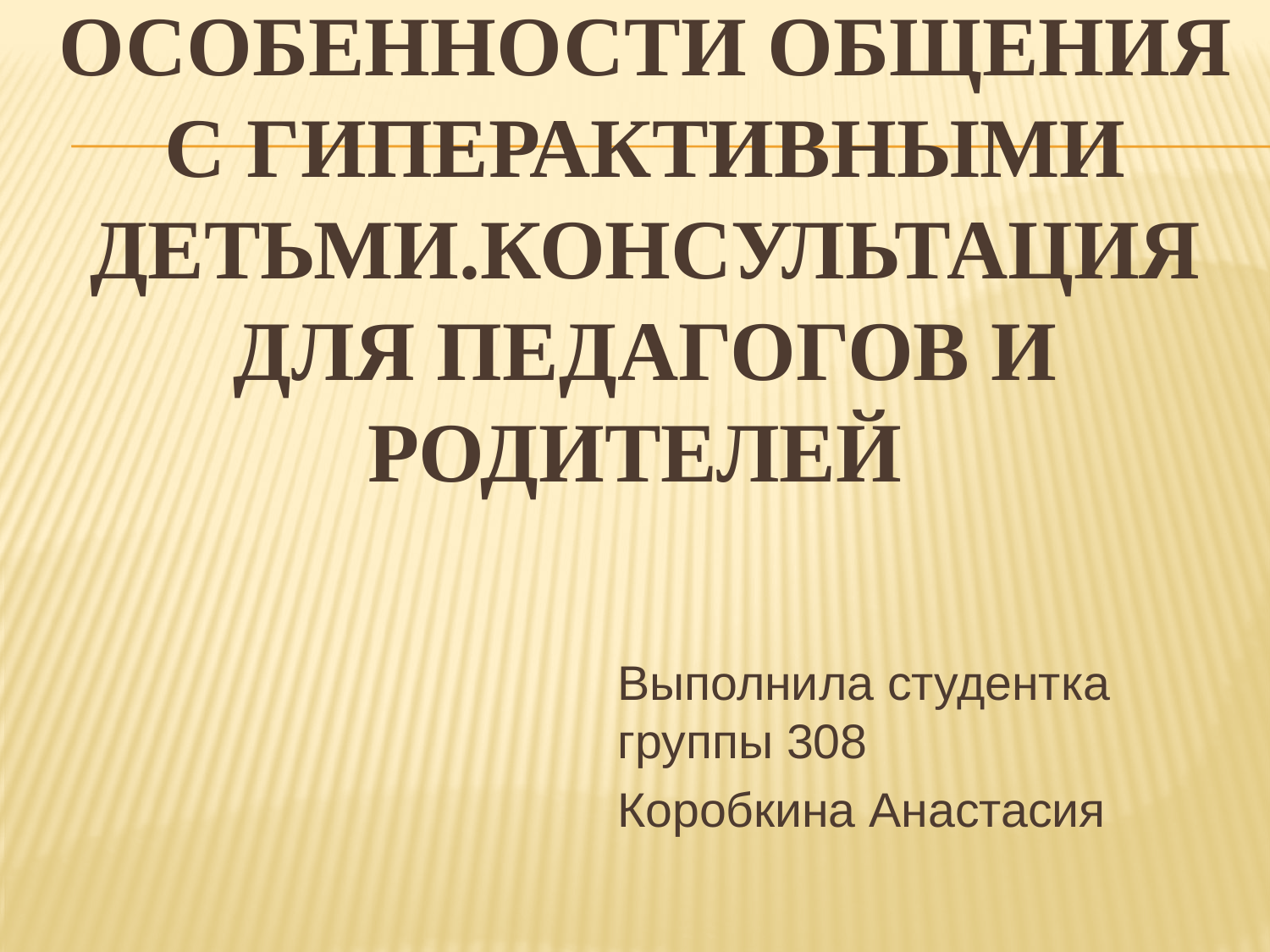

# Особенности общения с гиперактивными детьми.Консультация для педагогов и родителей
Выполнила студентка группы 308
Коробкина Анастасия